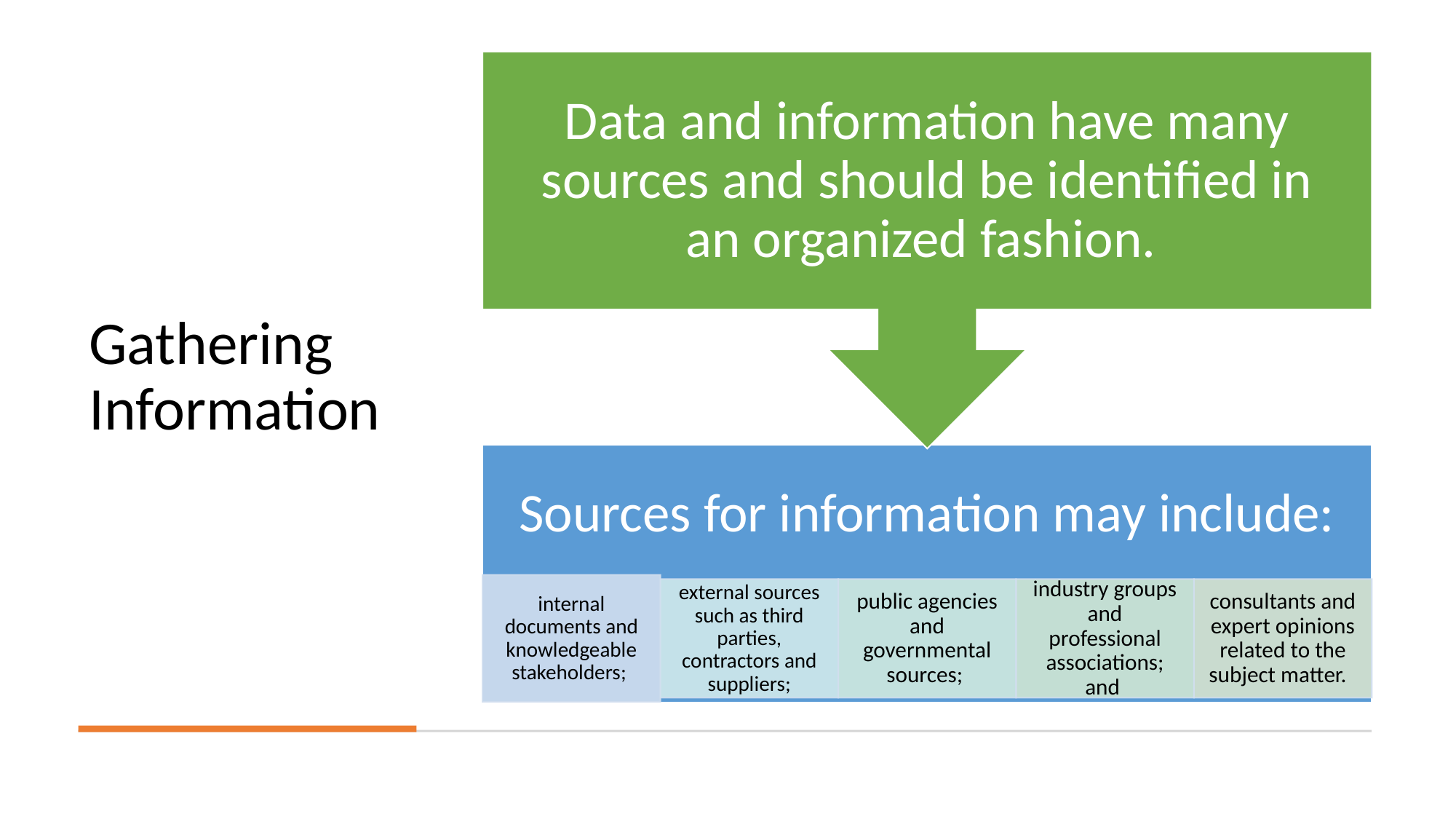

# Gathering Information
Sources for information may include:
internal documents and knowledgeable stakeholders;
external sources such as third parties, contractors and suppliers;
public agencies and governmental sources;
industry groups and professional associations; and
consultants and expert opinions related to the subject matter.
Data and information have many sources and should be identified in an organized fashion.

3